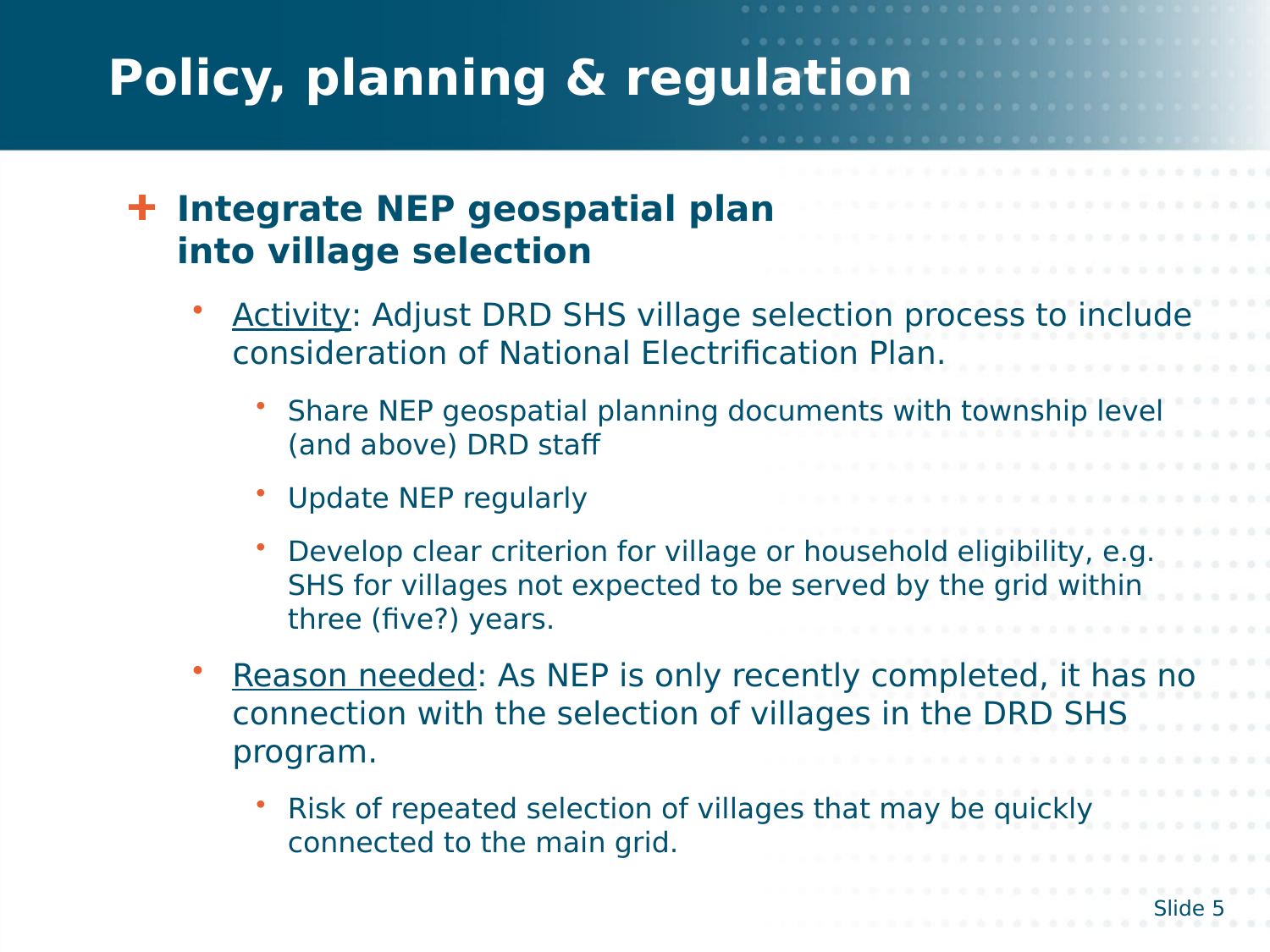

# Policy, planning & regulation
Integrate NEP geospatial plan
into village selection
Activity: Adjust DRD SHS village selection process to include consideration of National Electrification Plan.
Share NEP geospatial planning documents with township level (and above) DRD staff
Update NEP regularly
Develop clear criterion for village or household eligibility, e.g. SHS for villages not expected to be served by the grid within three (five?) years.
Reason needed: As NEP is only recently completed, it has no connection with the selection of villages in the DRD SHS program.
Risk of repeated selection of villages that may be quickly connected to the main grid.

5